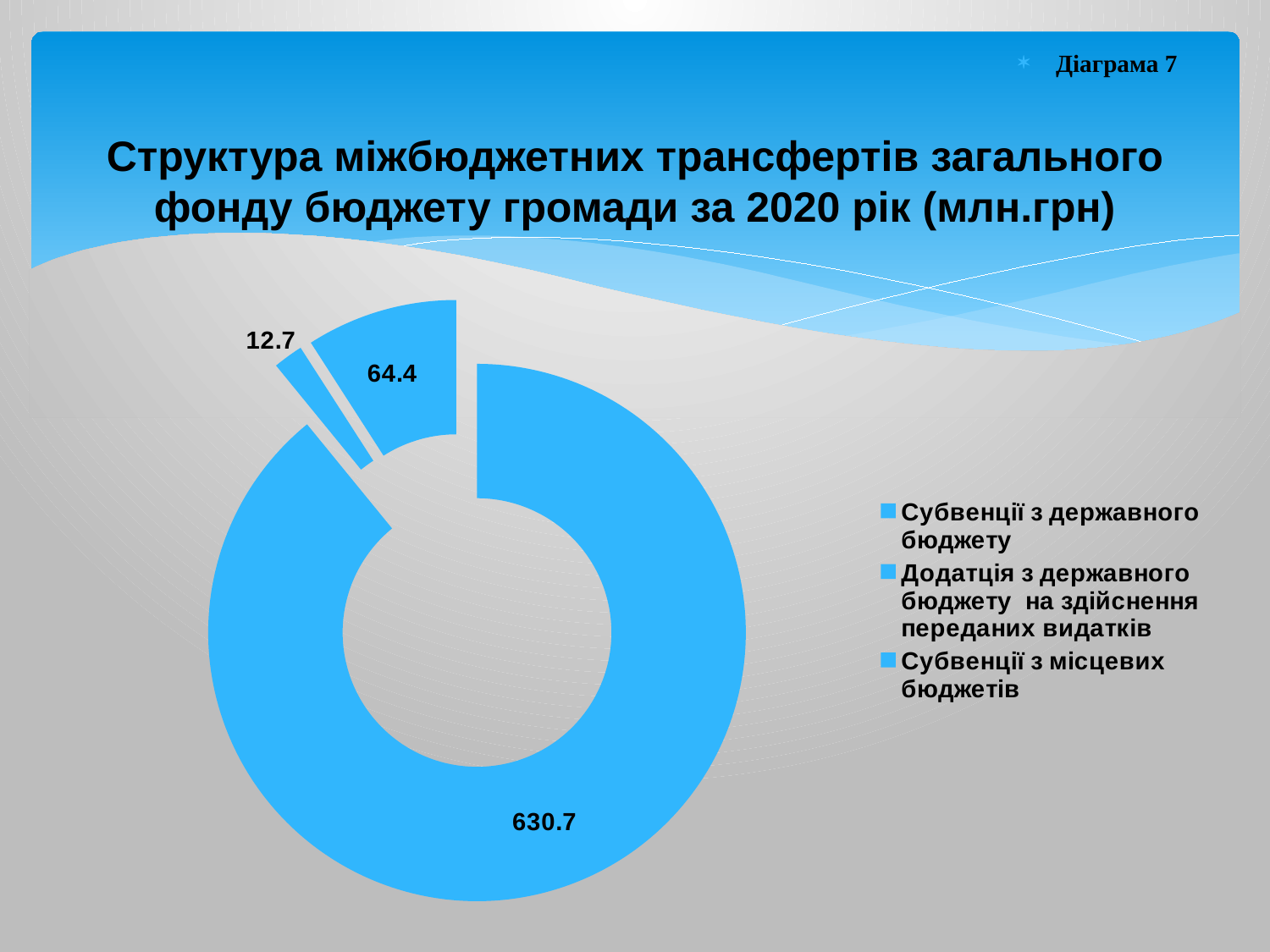

Діаграма 7
Структура міжбюджетних трансфертів загального фонду бюджету громади за 2020 рік (млн.грн)

### Chart

| Category |  |
|---|---|
| Субвенції з державного бюджету | 630.7 |
| Додатція з державного бюджету  на здійснення переданих видатків  | 12.7 |
| Субвенції з місцевих бюджетів | 64.4 |